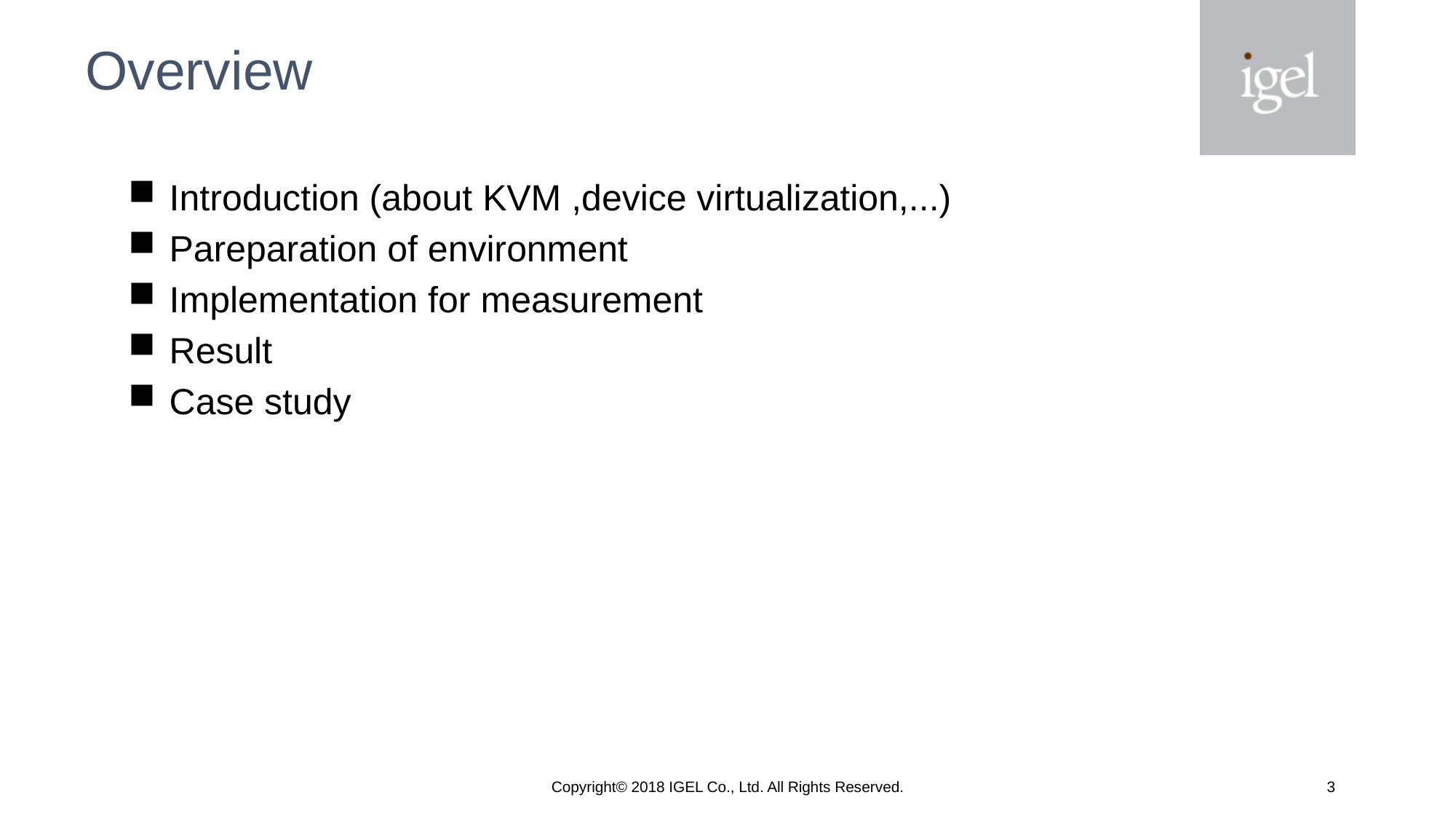

# Overview
Introduction (about KVM ,device virtualization,...)
Pareparation of environment
Implementation for measurement
Result
Case study

Copyright© 2018 IGEL Co., Ltd. All Rights Reserved.
3